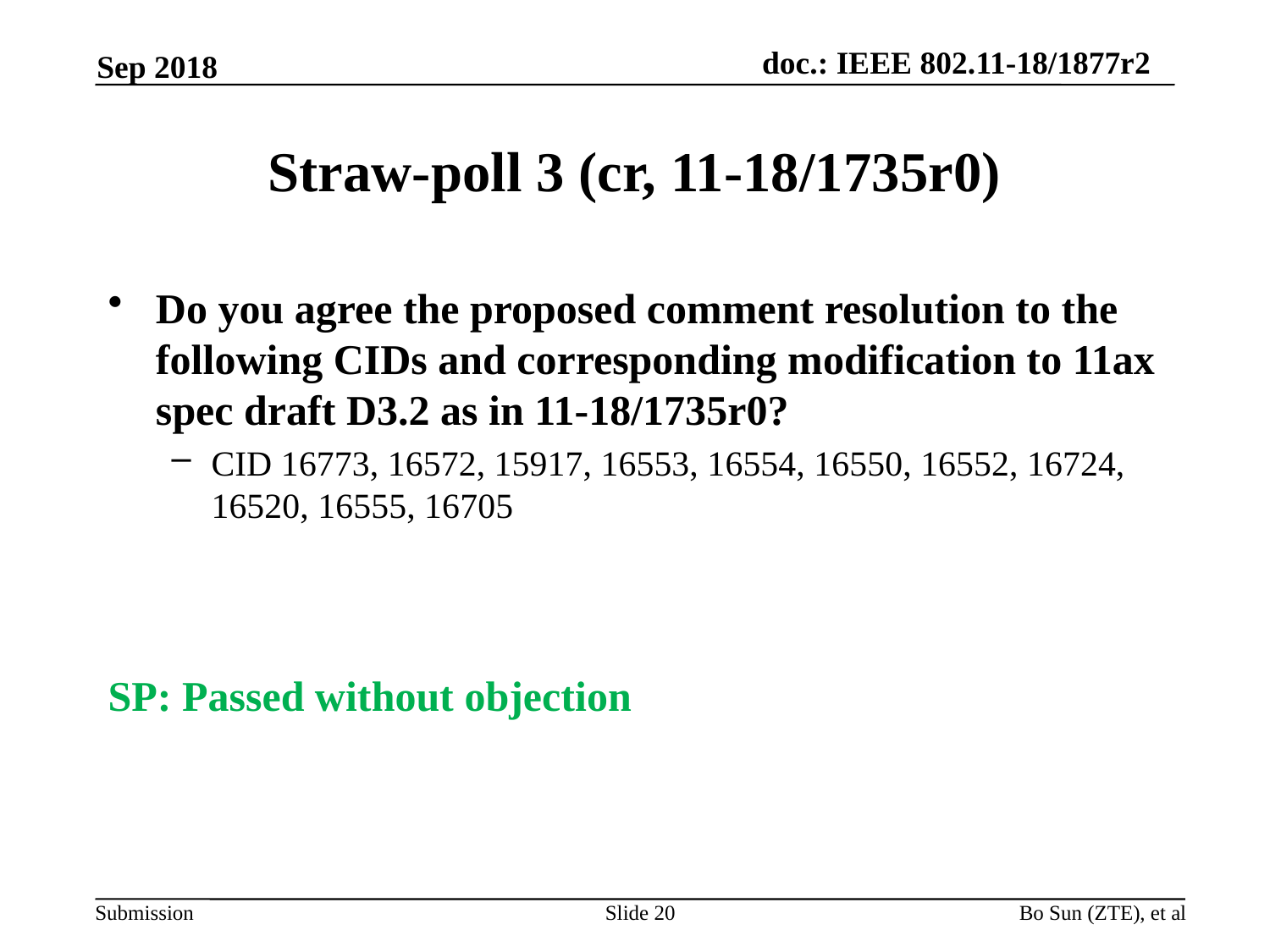

Sep 2018
# Straw-poll 3 (cr, 11-18/1735r0)
Do you agree the proposed comment resolution to the following CIDs and corresponding modification to 11ax spec draft D3.2 as in 11-18/1735r0?
CID 16773, 16572, 15917, 16553, 16554, 16550, 16552, 16724, 16520, 16555, 16705

SP: Passed without objection
Slide 20
Bo Sun (ZTE), et al